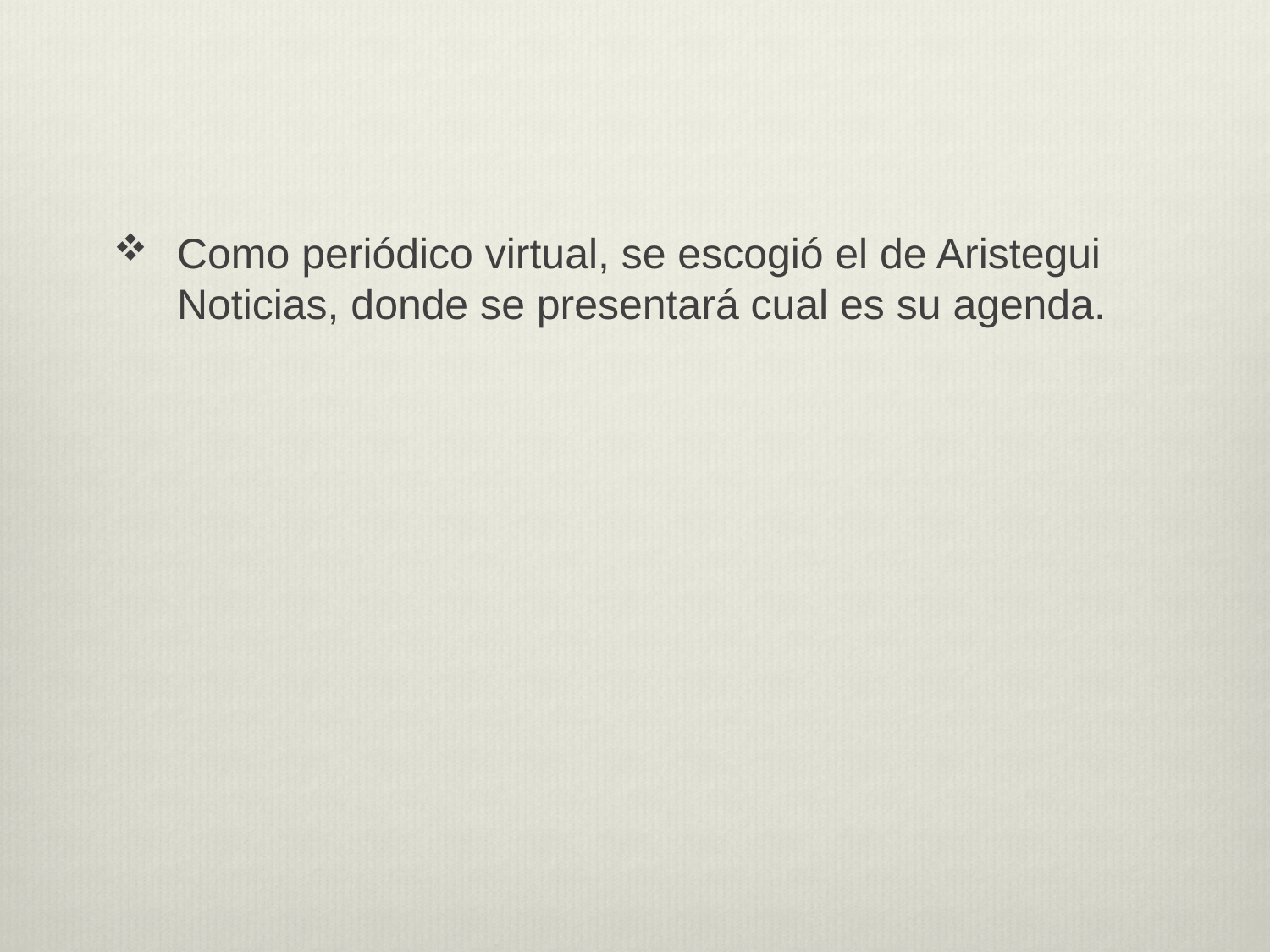

Como periódico virtual, se escogió el de Aristegui Noticias, donde se presentará cual es su agenda.